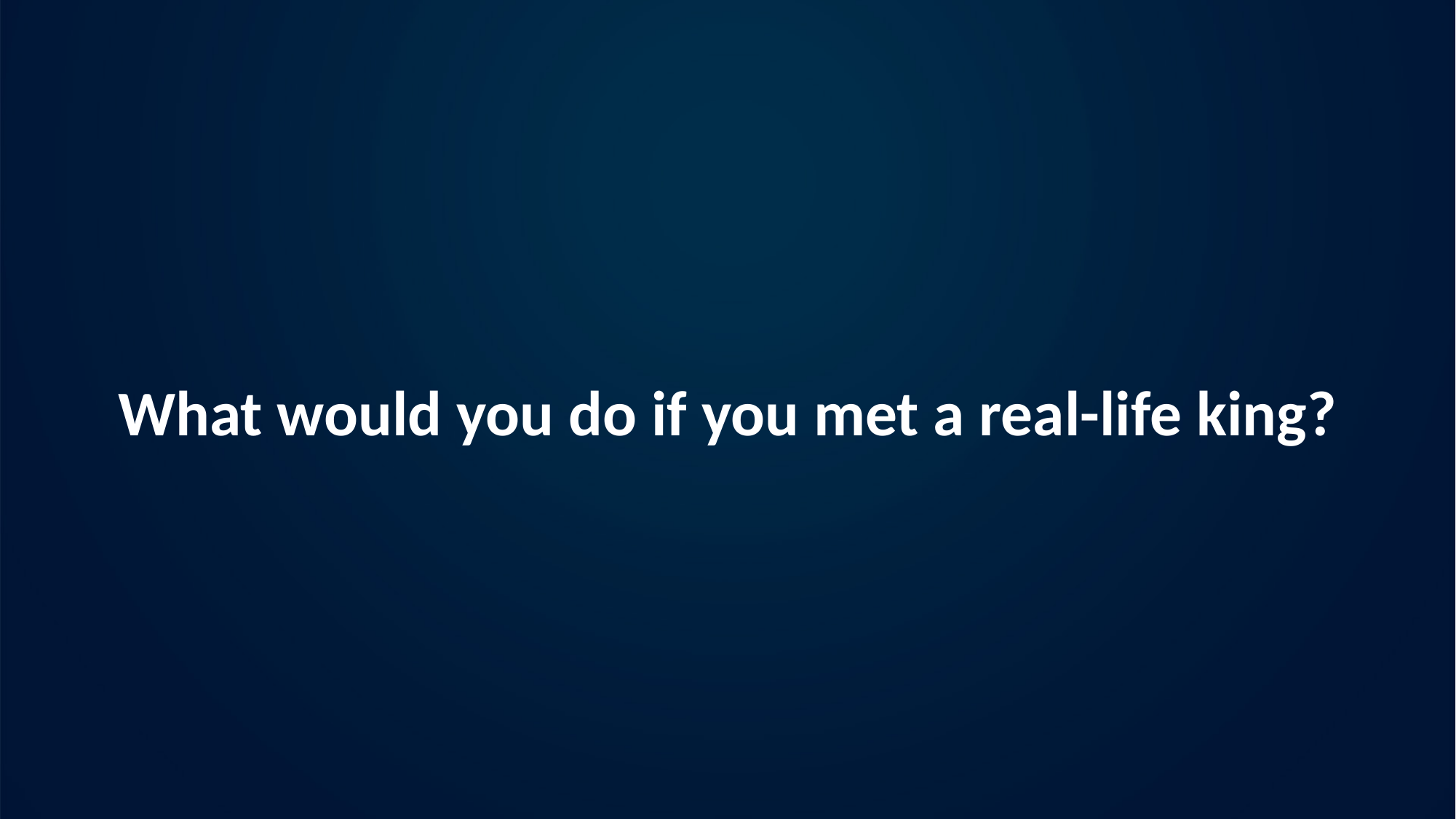

# What would you do if you met a real-life king?